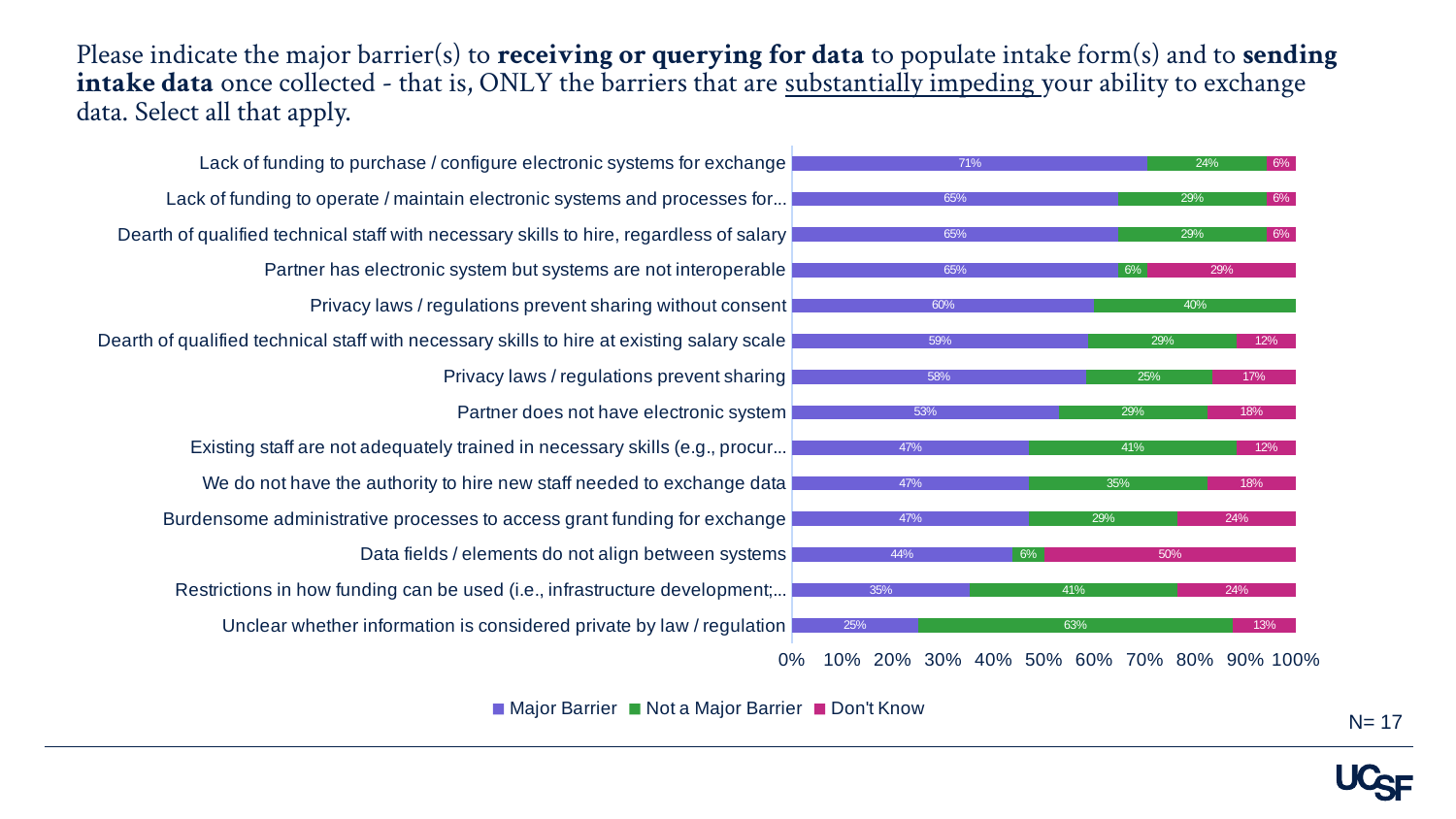

# Please indicate the major barrier(s) to receiving or querying for data to populate intake form(s) and to sending intake data once collected - that is, ONLY the barriers that are substantially impeding your ability to exchange data. Select all that apply.

### Chart

| Category | Major Barrier | Not a Major Barrier | Don't Know |
|---|---|---|---|
| Unclear whether information is considered private by law / regulation | 0.25 | 0.625 | 0.125 |
| Restrictions in how funding can be used (i.e., infrastructure development;... | 0.35294117647058826 | 0.4117647058823529 | 0.23529411764705882 |
| Data fields / elements do not align between systems | 0.4375 | 0.0625 | 0.5 |
| Burdensome administrative processes to access grant funding for exchange | 0.47058823529411764 | 0.29411764705882354 | 0.23529411764705882 |
| We do not have the authority to hire new staff needed to exchange data | 0.47058823529411764 | 0.35294117647058826 | 0.17647058823529413 |
| Existing staff are not adequately trained in necessary skills (e.g., procur... | 0.47058823529411764 | 0.4117647058823529 | 0.11764705882352941 |
| Partner does not have electronic system | 0.5294117647058824 | 0.29411764705882354 | 0.17647058823529413 |
| Privacy laws / regulations prevent sharing | 0.5833333333333334 | 0.25 | 0.16666666666666666 |
| Dearth of qualified technical staff with necessary skills to hire at existing salary scale | 0.5882352941176471 | 0.29411764705882354 | 0.11764705882352941 |
| Privacy laws / regulations prevent sharing without consent | 0.6 | 0.4 | None |
| Partner has electronic system but systems are not interoperable | 0.6470588235294118 | 0.058823529411764705 | 0.29411764705882354 |
| Dearth of qualified technical staff with necessary skills to hire, regardless of salary | 0.6470588235294118 | 0.29411764705882354 | 0.058823529411764705 |
| Lack of funding to operate / maintain electronic systems and processes for... | 0.6470588235294118 | 0.29411764705882354 | 0.058823529411764705 |
| Lack of funding to purchase / configure electronic systems for exchange | 0.7058823529411765 | 0.23529411764705882 | 0.058823529411764705 |
N= 17